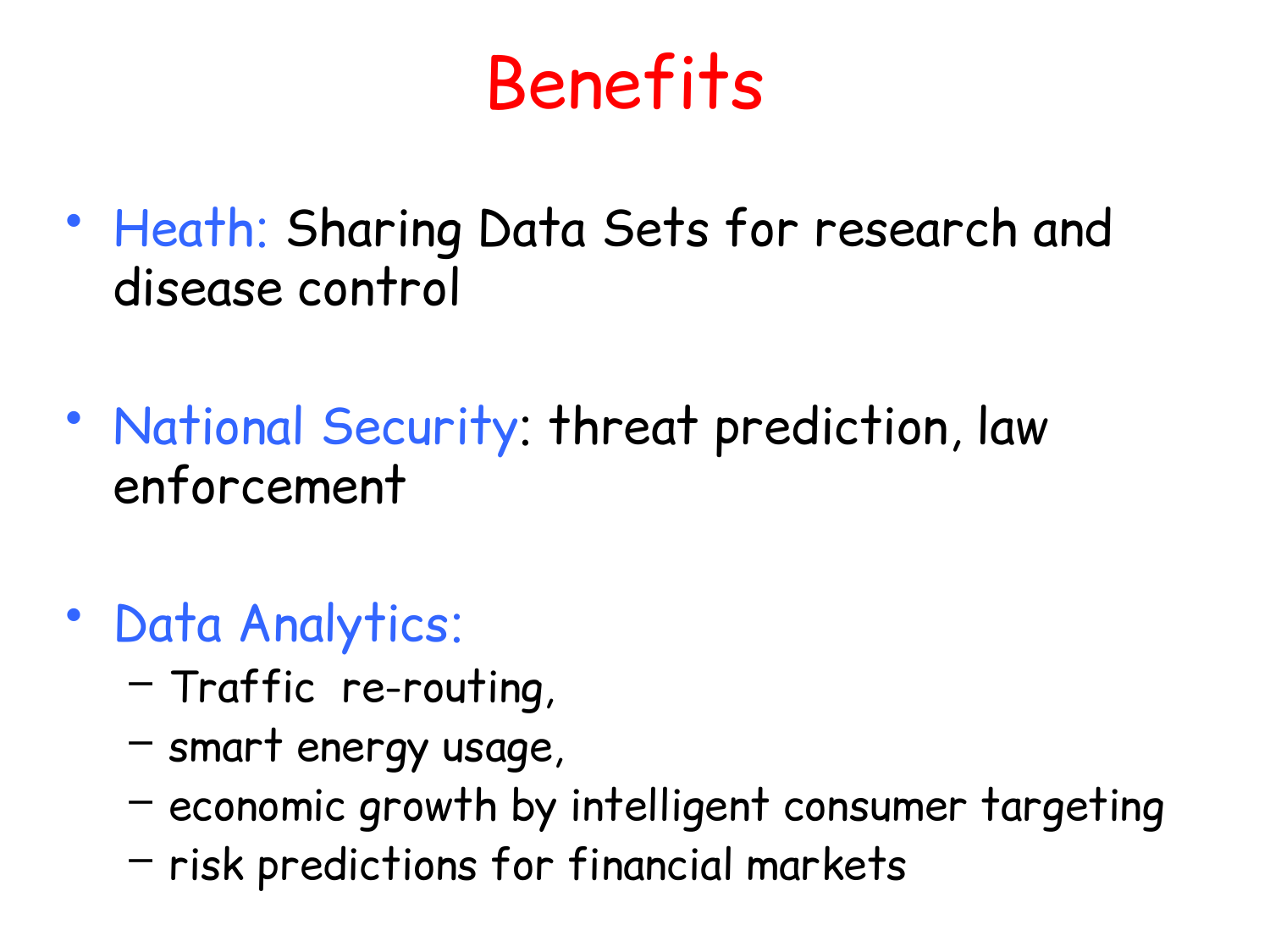

# Benefits
Heath: Sharing Data Sets for research and disease control

National Security: threat prediction, law enforcement

Data Analytics:
Traffic  re-routing,
smart energy usage,
economic growth by intelligent consumer targeting
risk predictions for financial markets